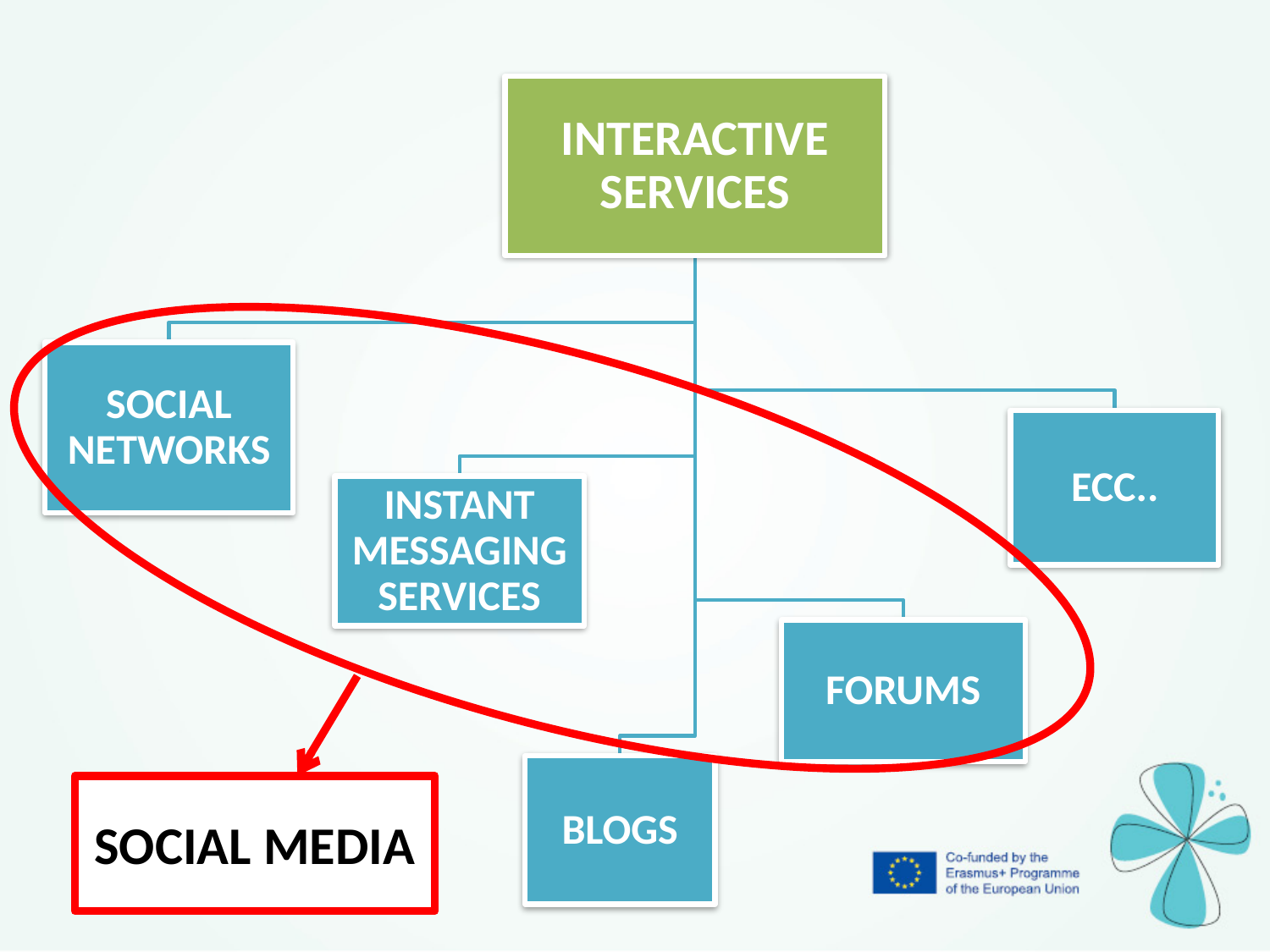

INTERACTIVE SERVICES
SOCIAL NETWORKS
BLOGS
FORUMS
INSTANT MESSAGING SERVICES
ECC..

SOCIAL MEDIA